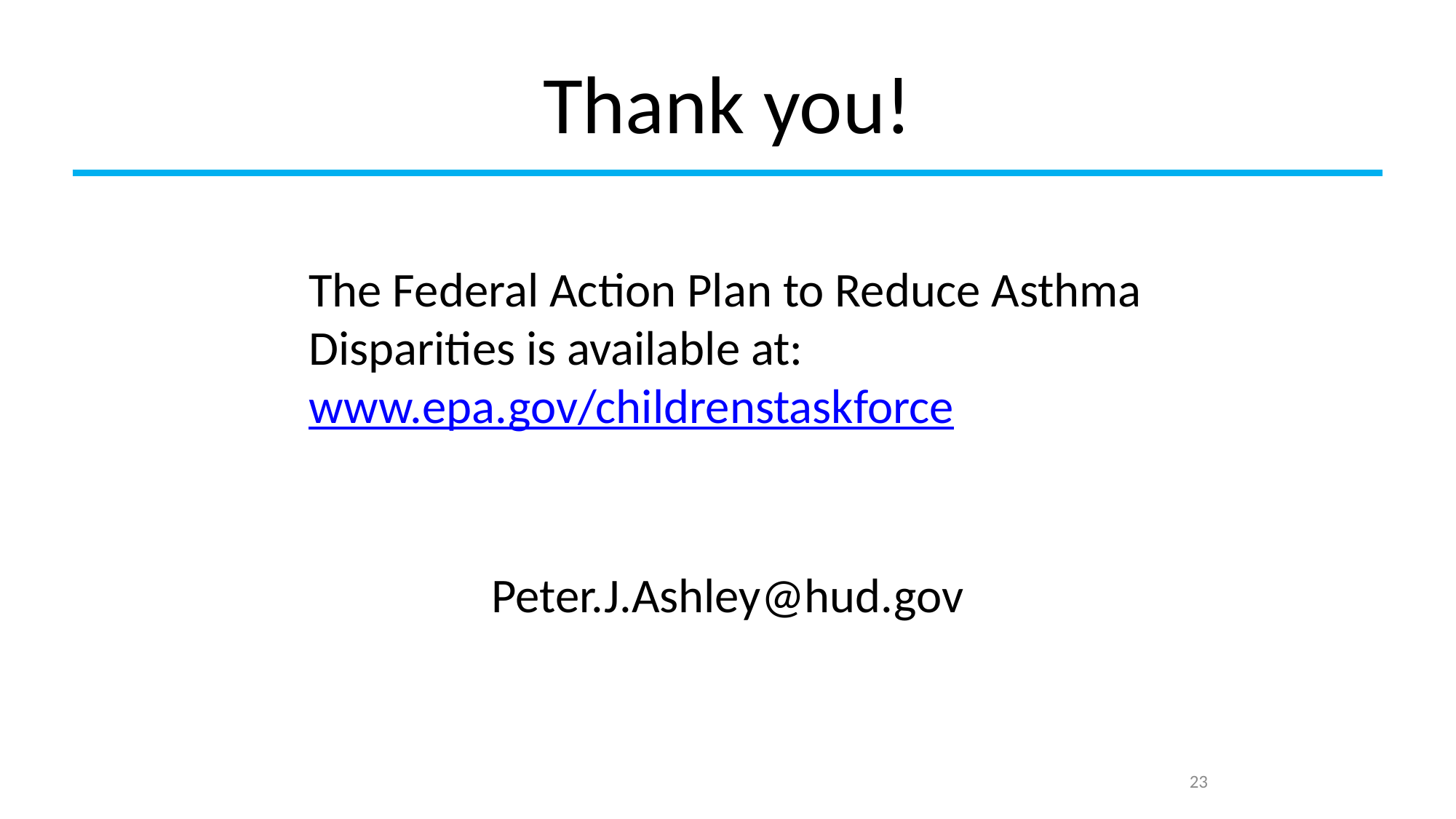

# Thank you!

	The Federal Action Plan to Reduce Asthma Disparities is available at:  www.epa.gov/childrenstaskforce

Peter.J.Ashley@hud.gov

23